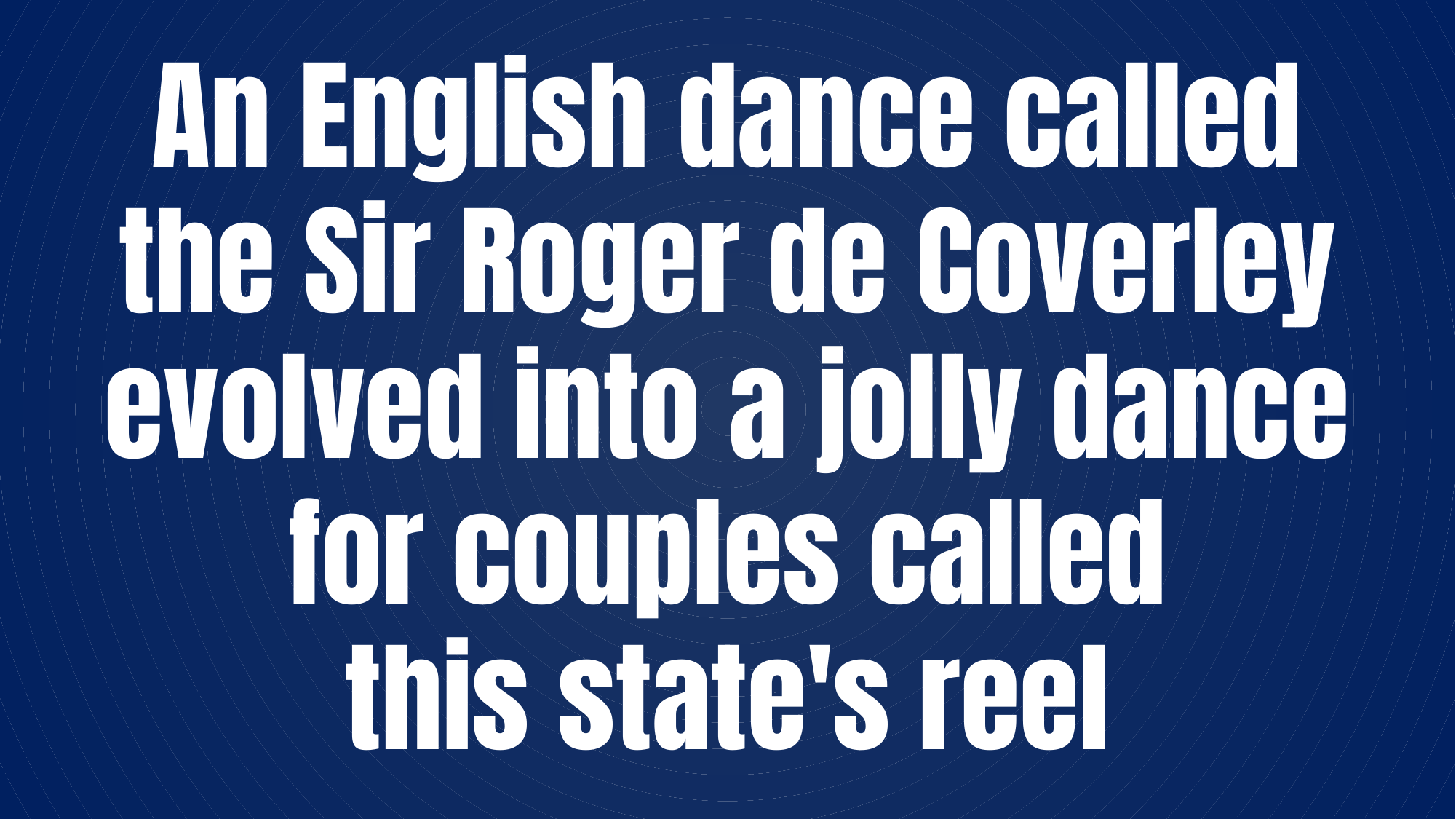

An English dance called
the Sir Roger de Coverley evolved into a jolly dance
for couples called
this state's reel